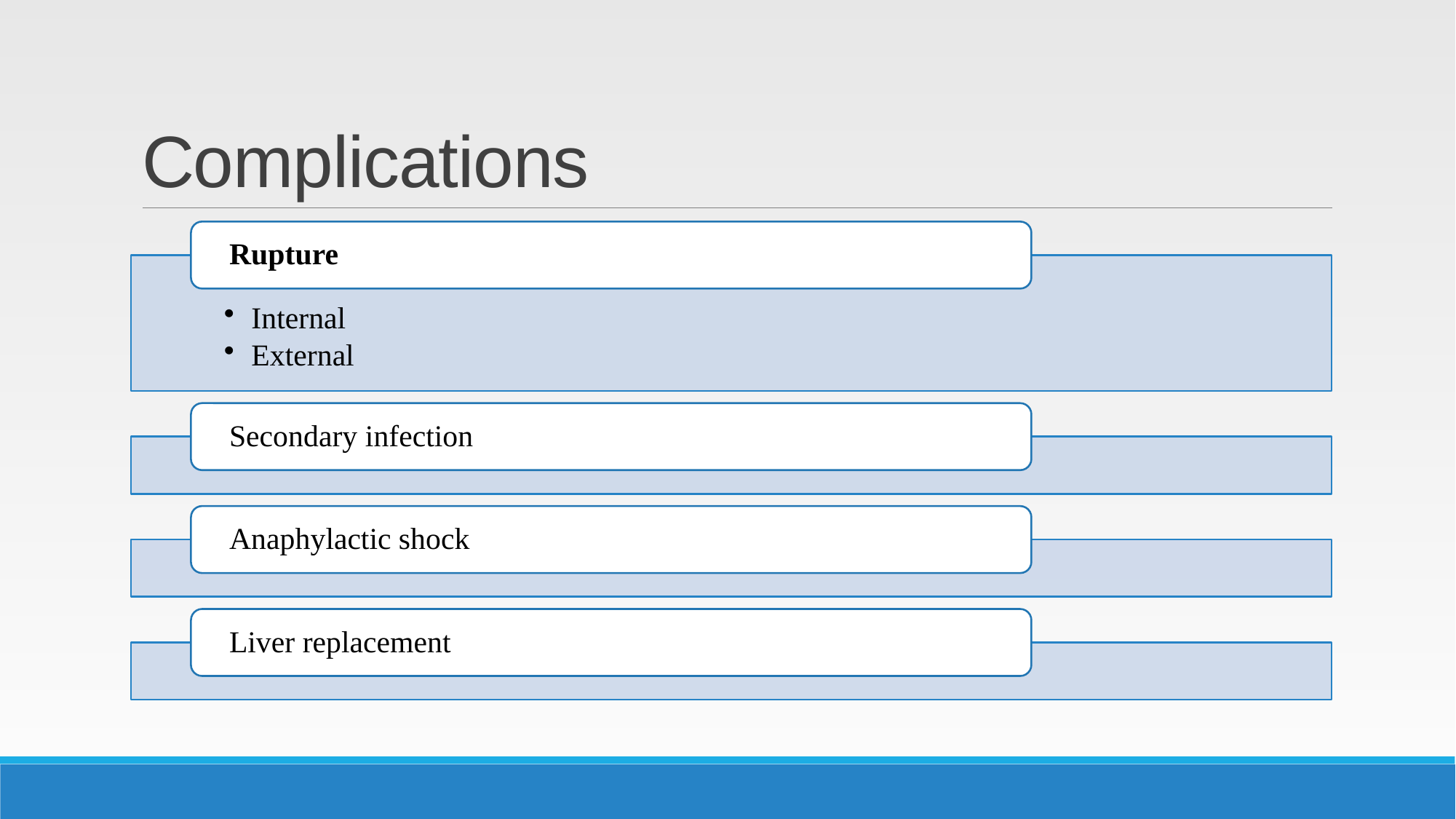

# Complications
Internal
External
Rupture
Secondary infection
Anaphylactic shock
Liver replacement